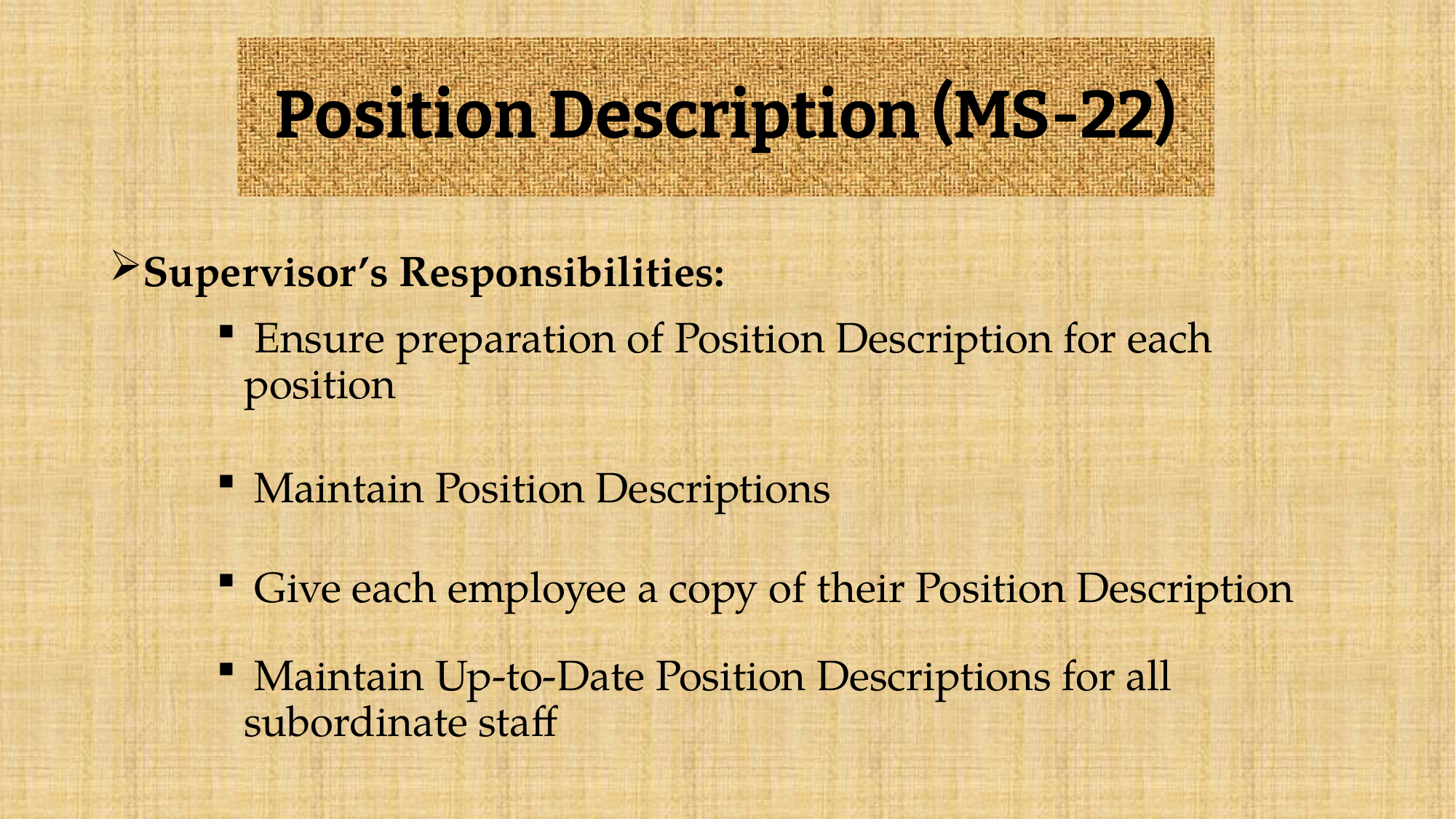

# Position Description (MS-22)
Supervisor’s Responsibilities:
 Ensure preparation of Position Description for each position
 Maintain Position Descriptions
 Give each employee a copy of their Position Description
 Maintain Up-to-Date Position Descriptions for all subordinate staff